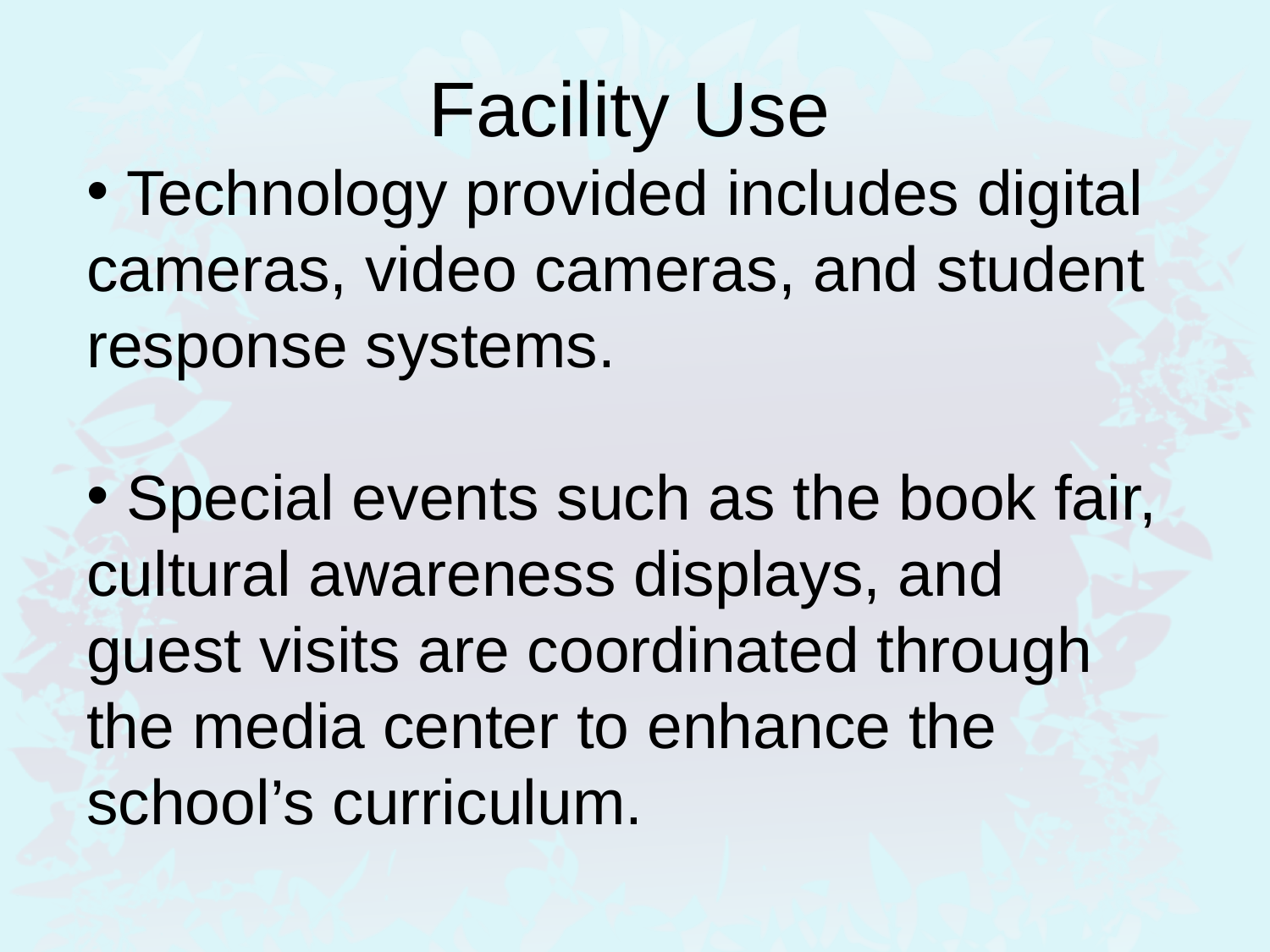

Facility Use
 Technology provided includes digital cameras, video cameras, and student response systems.

 Special events such as the book fair, cultural awareness displays, and guest visits are coordinated through the media center to enhance the school’s curriculum.